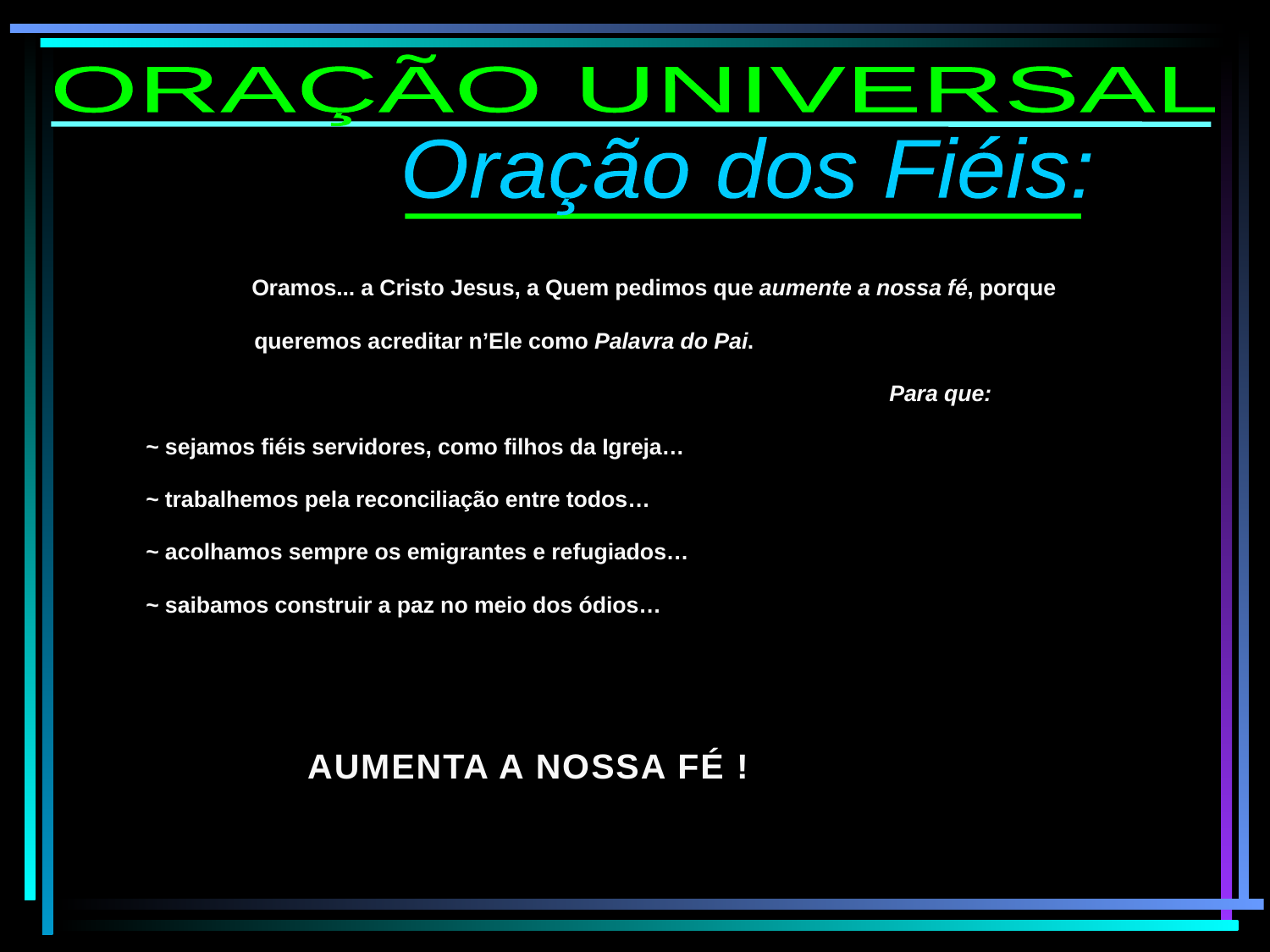

ORAÇÃO UNIVERSAL

Oração dos Fiéis:

Oramos... a Cristo Jesus, a Quem pedimos que aumente a nossa fé, porque queremos acreditar n’Ele como Palavra do Pai.
 					Para que:
   ~ sejamos fiéis servidores, como filhos da Igreja…
   ~ trabalhemos pela reconciliação entre todos…
   ~ acolhamos sempre os emigrantes e refugiados…
   ~ saibamos construir a paz no meio dos ódios…
AUMENTA A NOSSA FÉ !